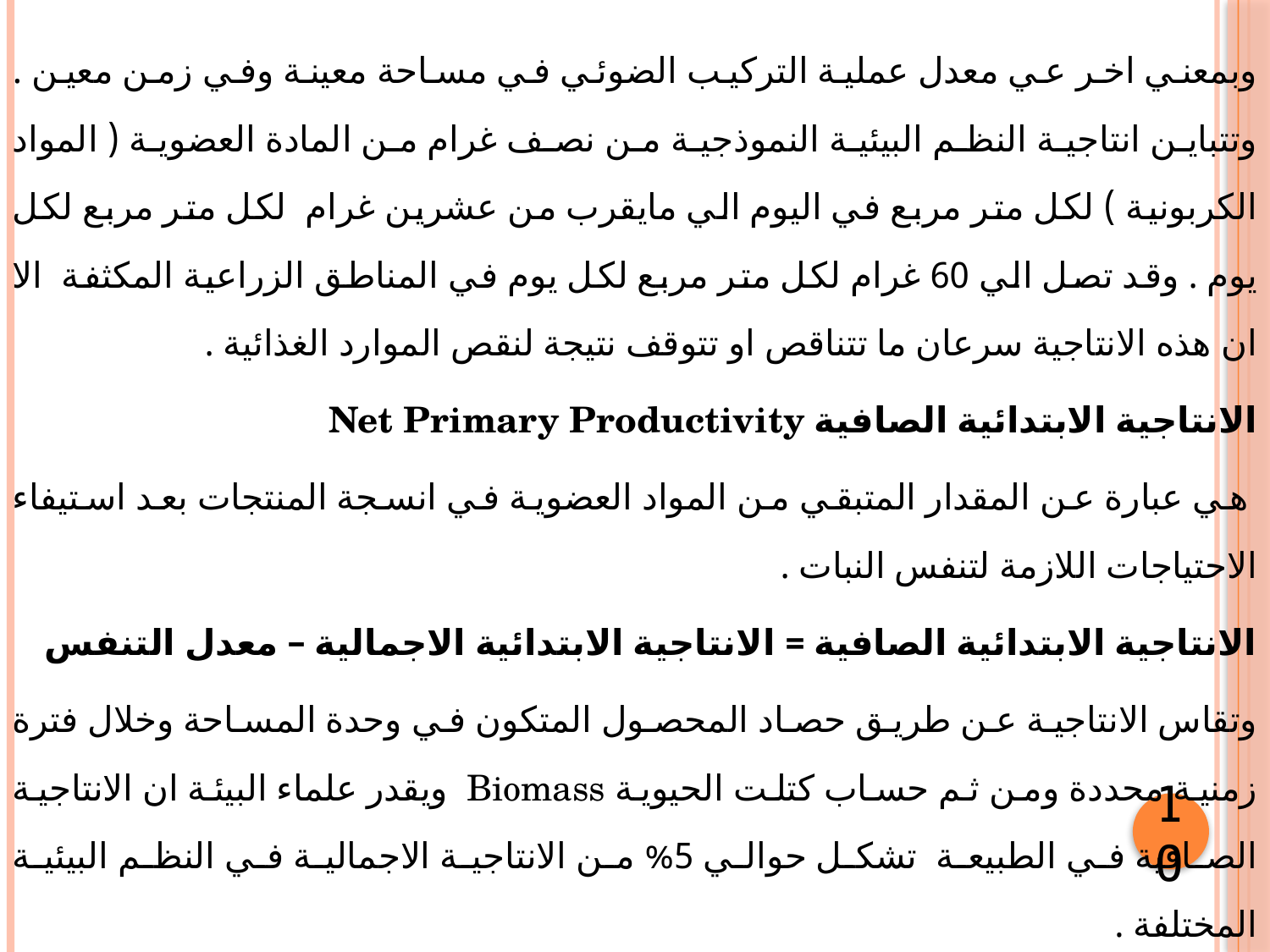

وبمعني اخر عي معدل عملية التركيب الضوئي في مساحة معينة وفي زمن معين . وتتباين انتاجية النظم البيئية النموذجية من نصف غرام من المادة العضوية ( المواد الكربونية ) لكل متر مربع في اليوم الي مايقرب من عشرين غرام  لكل متر مربع لكل يوم . وقد تصل الي 60 غرام لكل متر مربع لكل يوم في المناطق الزراعية المكثفة  الا ان هذه الانتاجية سرعان ما تتناقص او تتوقف نتيجة لنقص الموارد الغذائية .
الانتاجية الابتدائية الصافية Net Primary Productivity
 هي عبارة عن المقدار المتبقي من المواد العضوية في انسجة المنتجات بعد استيفاء الاحتياجات اللازمة لتنفس النبات .
الانتاجية الابتدائية الصافية = الانتاجية الابتدائية الاجمالية – معدل التنفس
وتقاس الانتاجية عن طريق حصاد المحصول المتكون في وحدة المساحة وخلال فترة زمنية محددة ومن ثم حساب كتلت الحيوية Biomass  ويقدر علماء البيئة ان الانتاجية الصافية في الطبيعة  تشكل حوالي 5% من الانتاجية الاجمالية في النظم البيئية المختلفة .
10